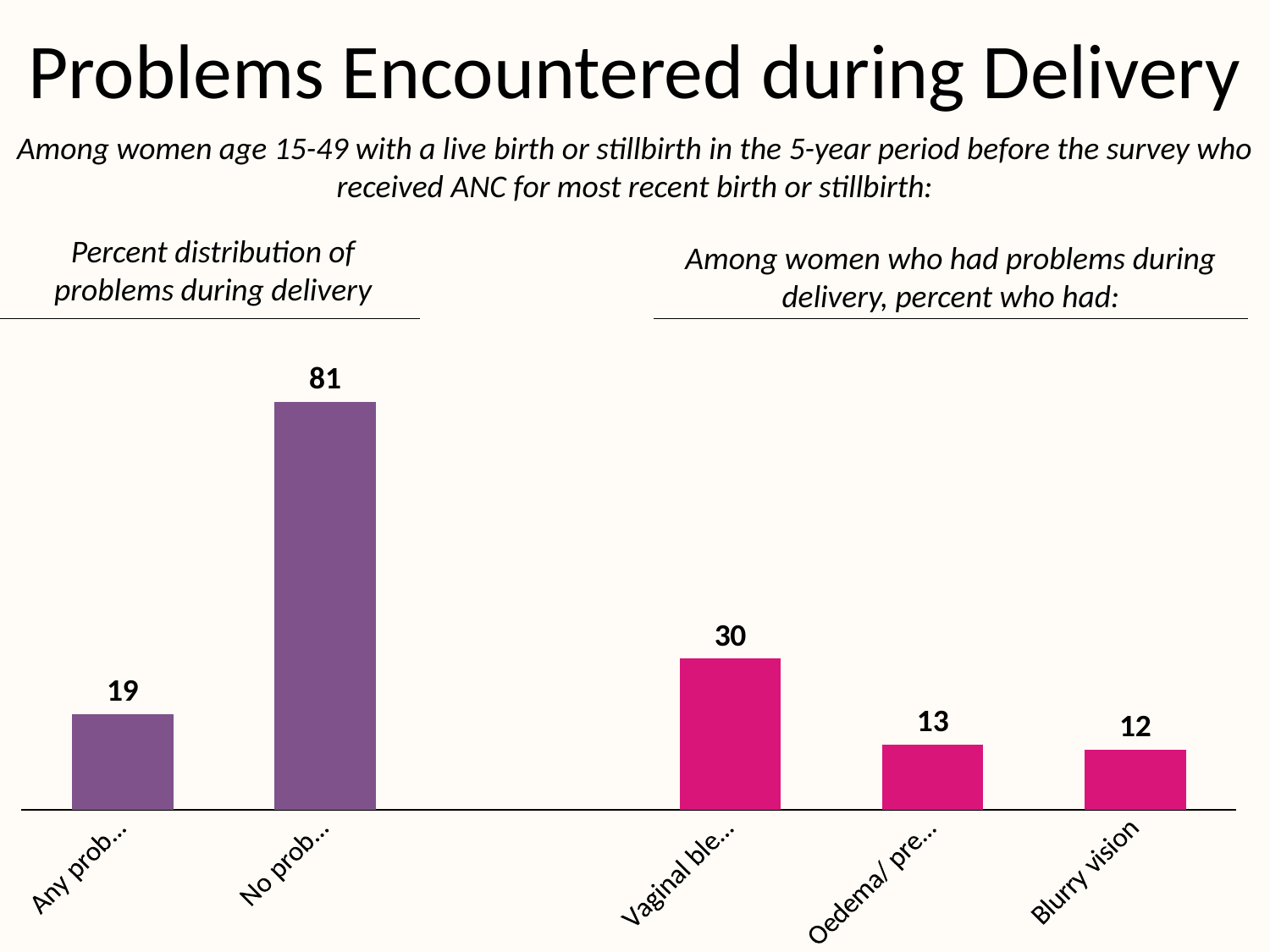

Problems Encountered during Delivery
Among women age 15-49 with a live birth or stillbirth in the 5-year period before the survey who received ANC for most recent birth or stillbirth:

### Chart

| Category | Women |
|---|---|
| Any problems | 19.0 |
| No problems | 81.0 |
|  | None |
| Vaginal bleeding | 30.0 |
| Oedema/ pre-eclampsia | 13.0 |
| Blurry vision | 12.0 |
Percent distribution of problems during delivery
Among women who had problems during delivery, percent who had: